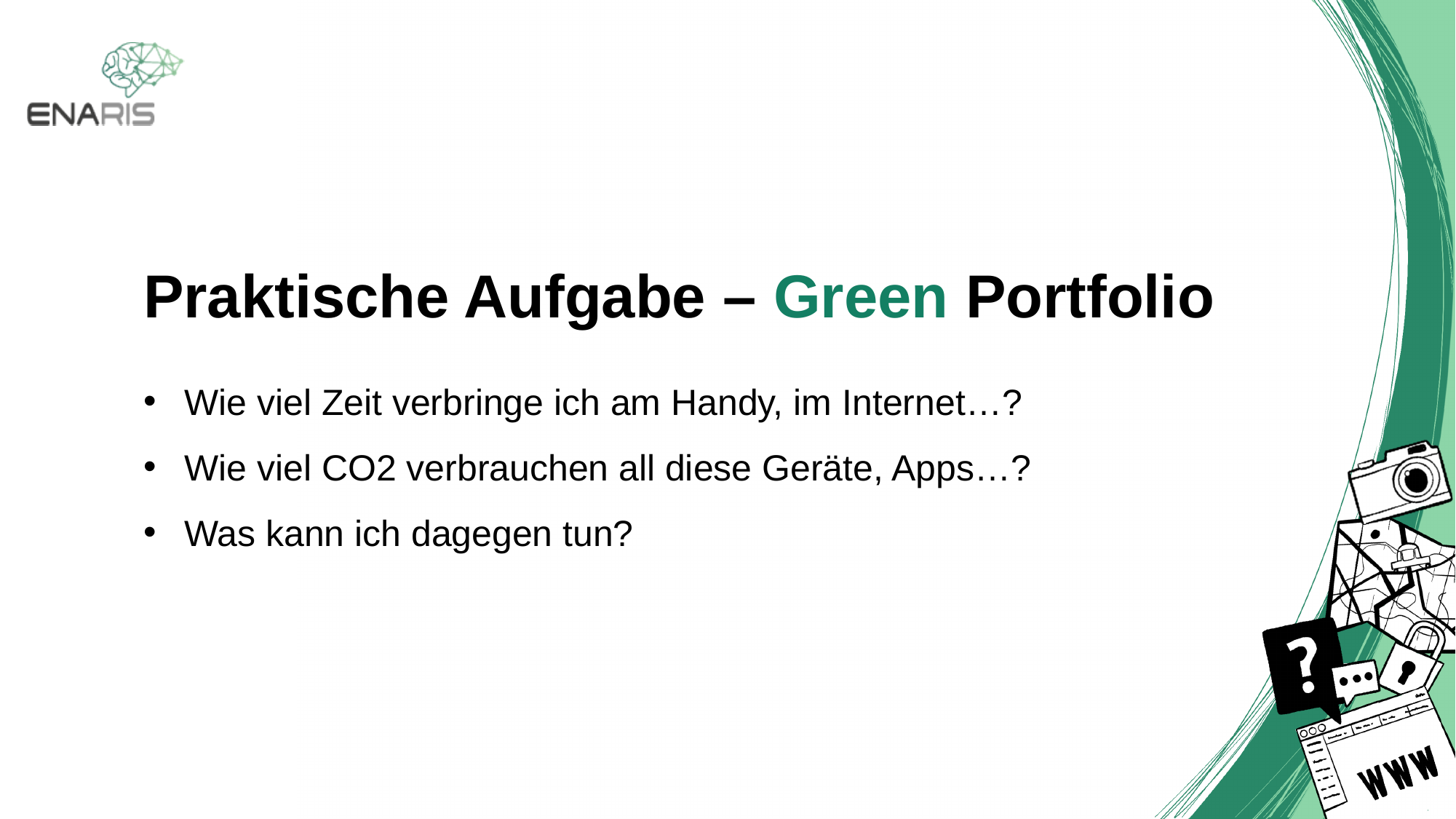

Praktische Aufgabe – Green Portfolio

Wie viel Zeit verbringe ich am Handy, im Internet…?
Wie viel CO2 verbrauchen all diese Geräte, Apps…?
Was kann ich dagegen tun?